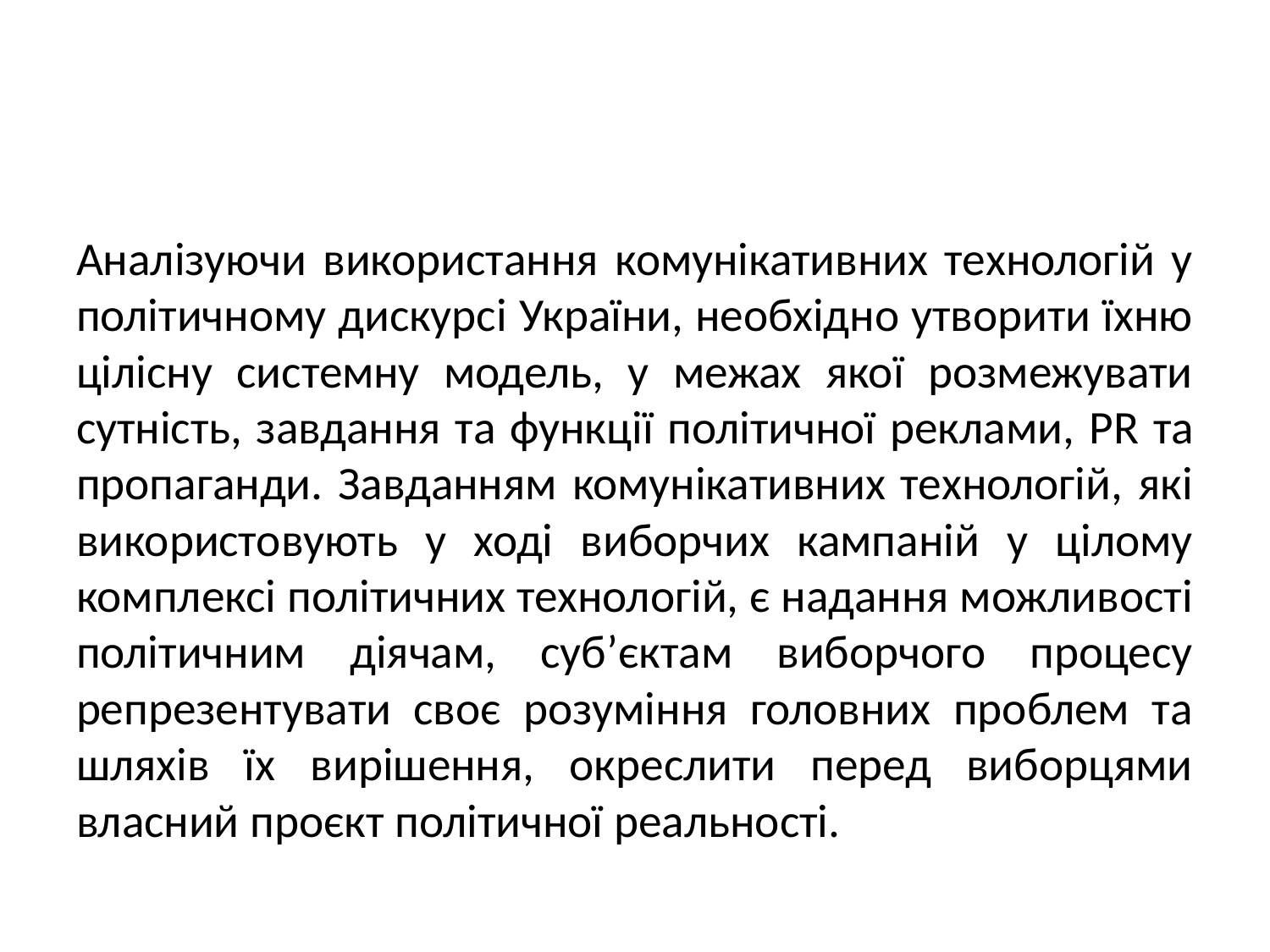

#
Аналізуючи використання комунікативних технологій у політичному дискурсі України, необхідно утворити їхню цілісну системну модель, у межах якої розмежувати сутність, завдання та функції політичної реклами, PR та пропаганди. Завданням комунікативних технологій, які використовують у ході виборчих кампаній у цілому комплексі політичних технологій, є надання можливості політичним діячам, суб’єктам виборчого процесу репрезентувати своє розуміння головних проблем та шляхів їх вирішення, окреслити перед виборцями власний проєкт політичної реальності.